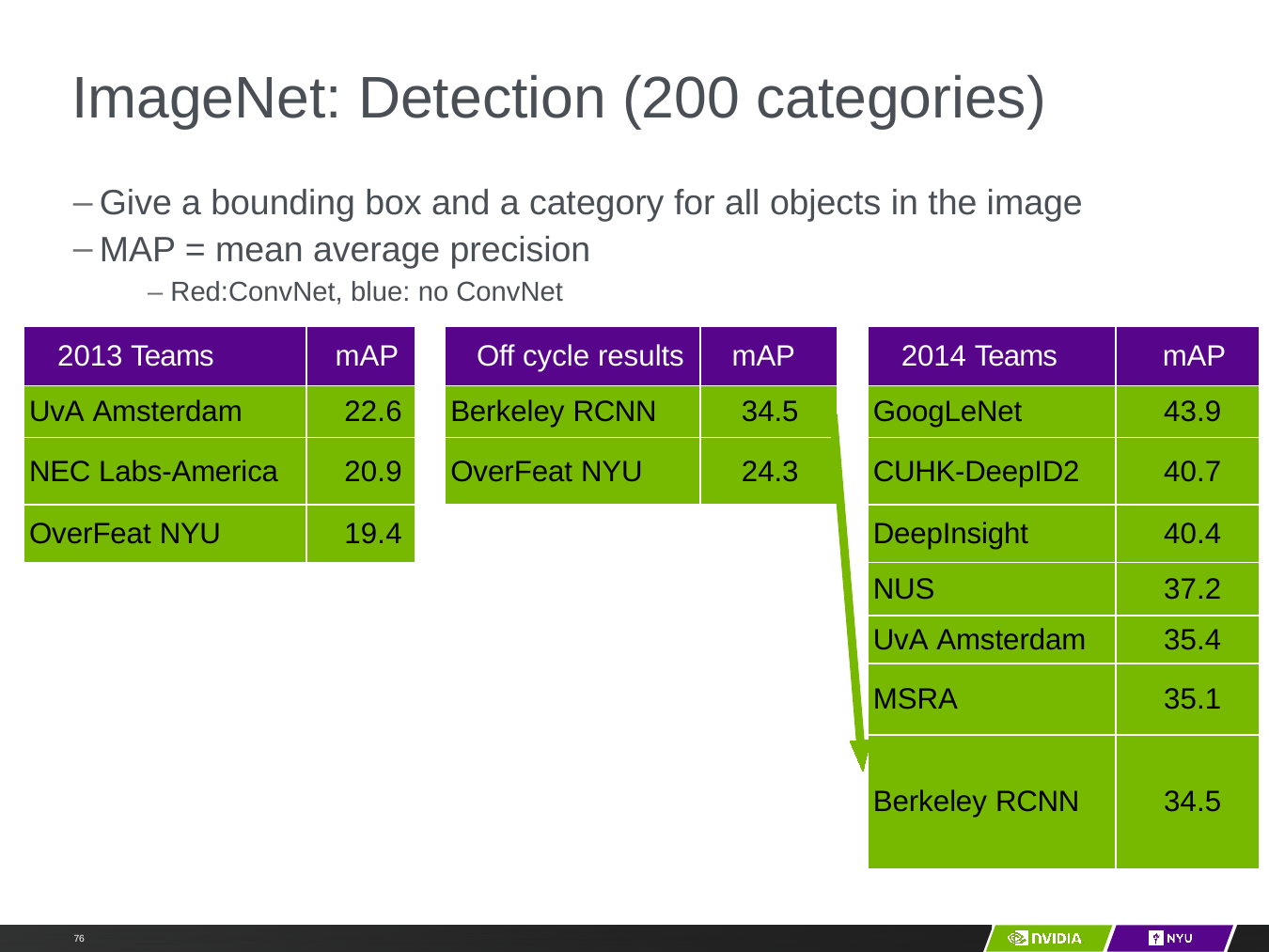

# ImageNet: Detection (200 categories)
Give a bounding box and a category for all objects in the image
MAP = mean average precision
Red:ConvNet, blue: no ConvNet

| 2013 Teams | mAP |  | Off cycle results | mAP |  | 2014 Teams | mAP |
| --- | --- | --- | --- | --- | --- | --- | --- |
| UvA Amsterdam | 22.6 |  | Berkeley RCNN | 34.5 |  | GoogLeNet | 43.9 |
| NEC Labs-America | 20.9 |  | OverFeat NYU | 24.3 |  | CUHK-DeepID2 | 40.7 |
| OverFeat NYU | 19.4 |  |  |  |  | DeepInsight | 40.4 |
|  |  |  |  |  |  | NUS | 37.2 |
|  |  |  |  |  |  | UvA Amsterdam | 35.4 |
|  |  |  |  |  |  | MSRA | 35.1 |
|  |  |  |  |  |  | Berkeley RCNN | 34.5 |